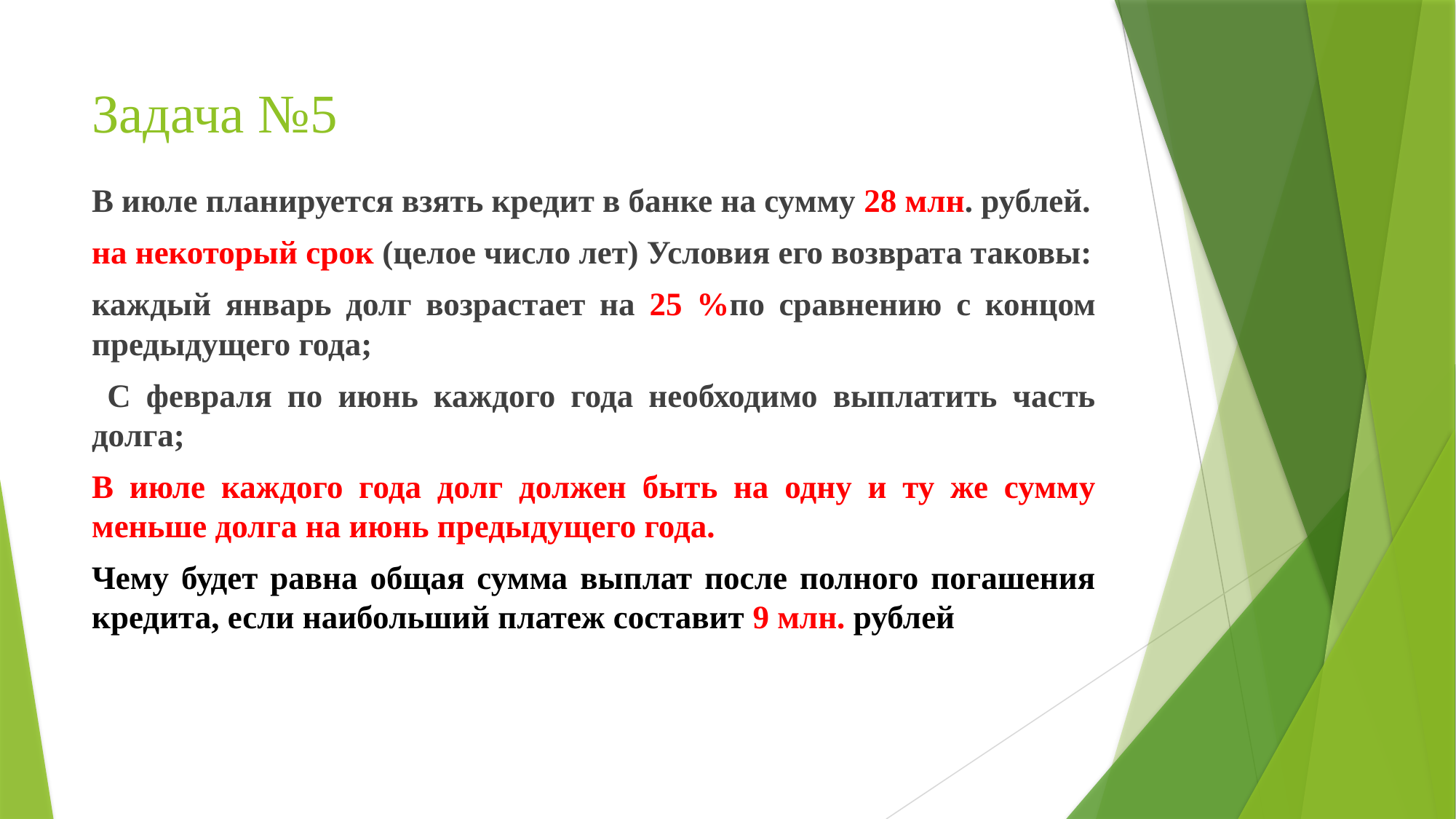

# Задача №5
В июле планируется взять кредит в банке на сумму 28 млн. рублей.
на некоторый срок (целое число лет) Условия его возврата таковы:
каждый январь долг возрастает на 25 %по сравнению с концом предыдущего года;
 С февраля по июнь каждого года необходимо выплатить часть долга;
В июле каждого года долг должен быть на одну и ту же сумму меньше долга на июнь предыдущего года.
Чему будет равна общая сумма выплат после полного погашения кредита, если наибольший платеж составит 9 млн. рублей